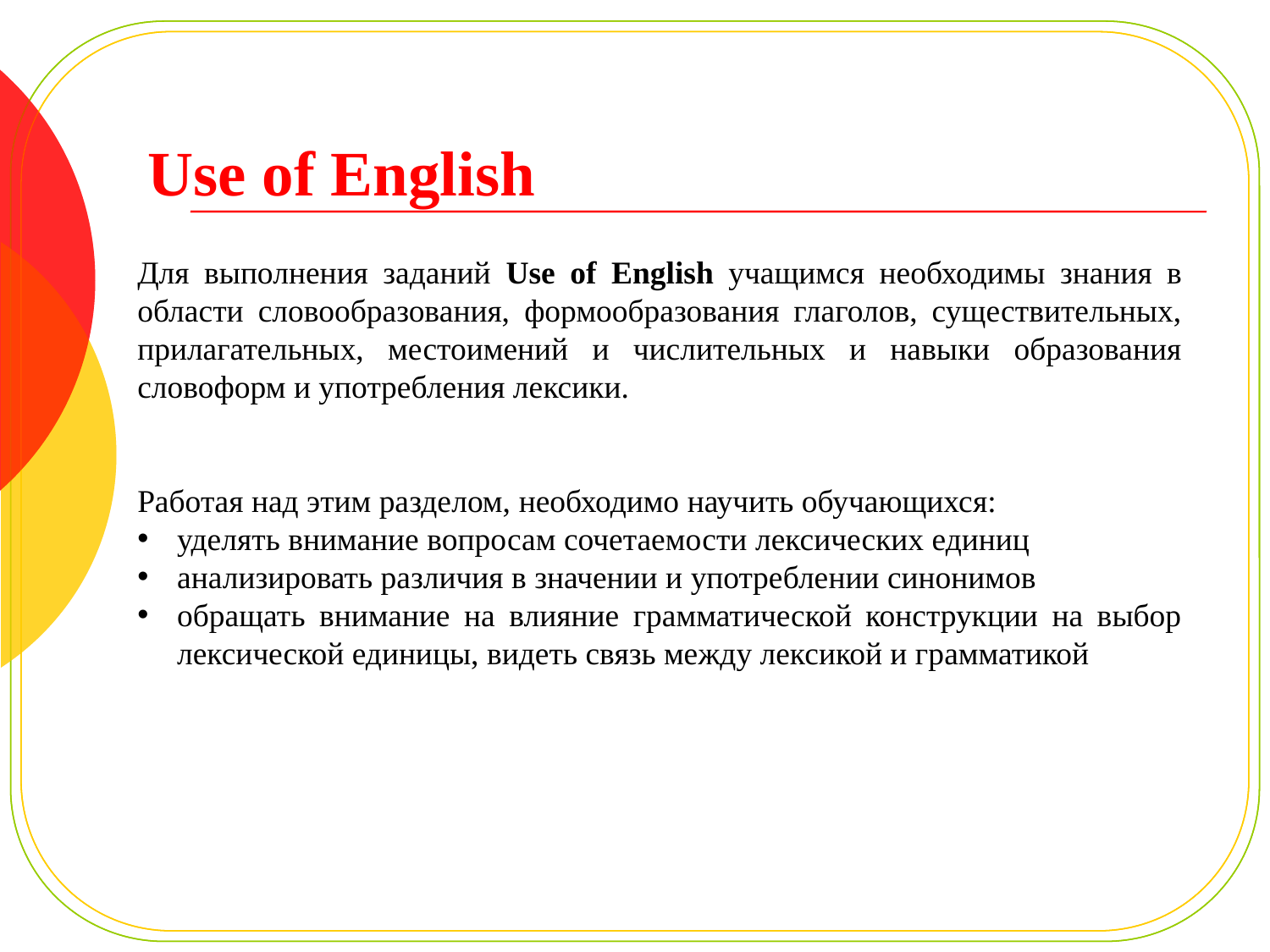

Use of English
Для выполнения заданий Use of English учащимся необходимы знания в области словообразования, формообразования глаголов, существительных, прилагательных, местоимений и числительных и навыки образования словоформ и употребления лексики.

Работая над этим разделом, необходимо научить обучающихся:
уделять внимание вопросам сочетаемости лексических единиц
анализировать различия в значении и употреблении синонимов
обращать внимание на влияние грамматической конструкции на выбор лексической единицы, видеть связь между лексикой и грамматикой